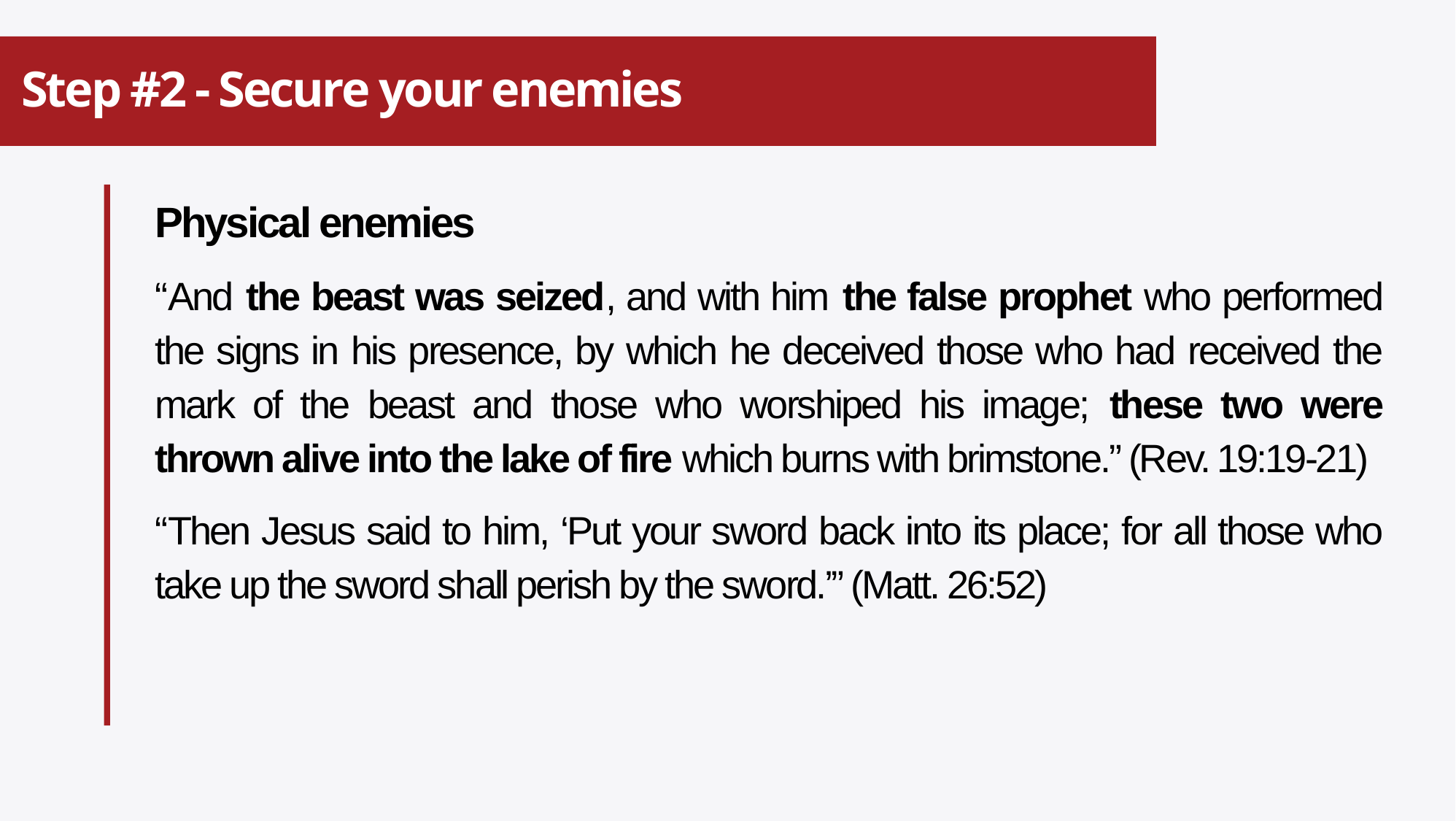

# Step #2 - Secure your enemies
Physical enemies
“And the beast was seized, and with him the false prophet who performed the signs in his presence, by which he deceived those who had received the mark of the beast and those who worshiped his image; these two were thrown alive into the lake of fire which burns with brimstone.” (Rev. 19:19-21)
“Then Jesus said to him, ‘Put your sword back into its place; for all those who take up the sword shall perish by the sword.’” (Matt. 26:52)